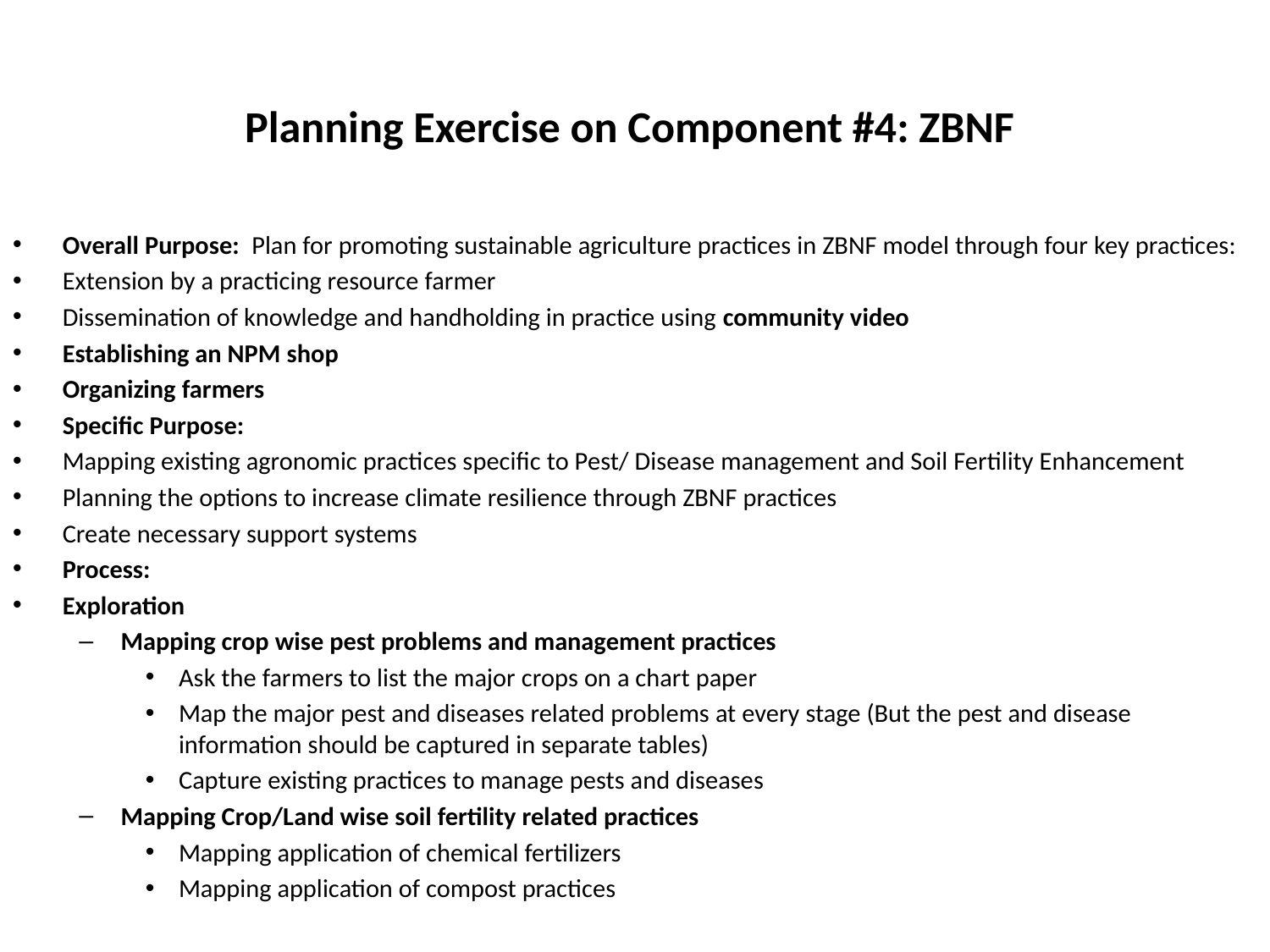

# Planning Exercise on Component #4: ZBNF
Overall Purpose:  Plan for promoting sustainable agriculture practices in ZBNF model through four key practices:
Extension by a practicing resource farmer
Dissemination of knowledge and handholding in practice using community video
Establishing an NPM shop
Organizing farmers
Specific Purpose:
Mapping existing agronomic practices specific to Pest/ Disease management and Soil Fertility Enhancement
Planning the options to increase climate resilience through ZBNF practices
Create necessary support systems
Process:
Exploration
Mapping crop wise pest problems and management practices
Ask the farmers to list the major crops on a chart paper
Map the major pest and diseases related problems at every stage (But the pest and disease information should be captured in separate tables)
Capture existing practices to manage pests and diseases
Mapping Crop/Land wise soil fertility related practices
Mapping application of chemical fertilizers
Mapping application of compost practices